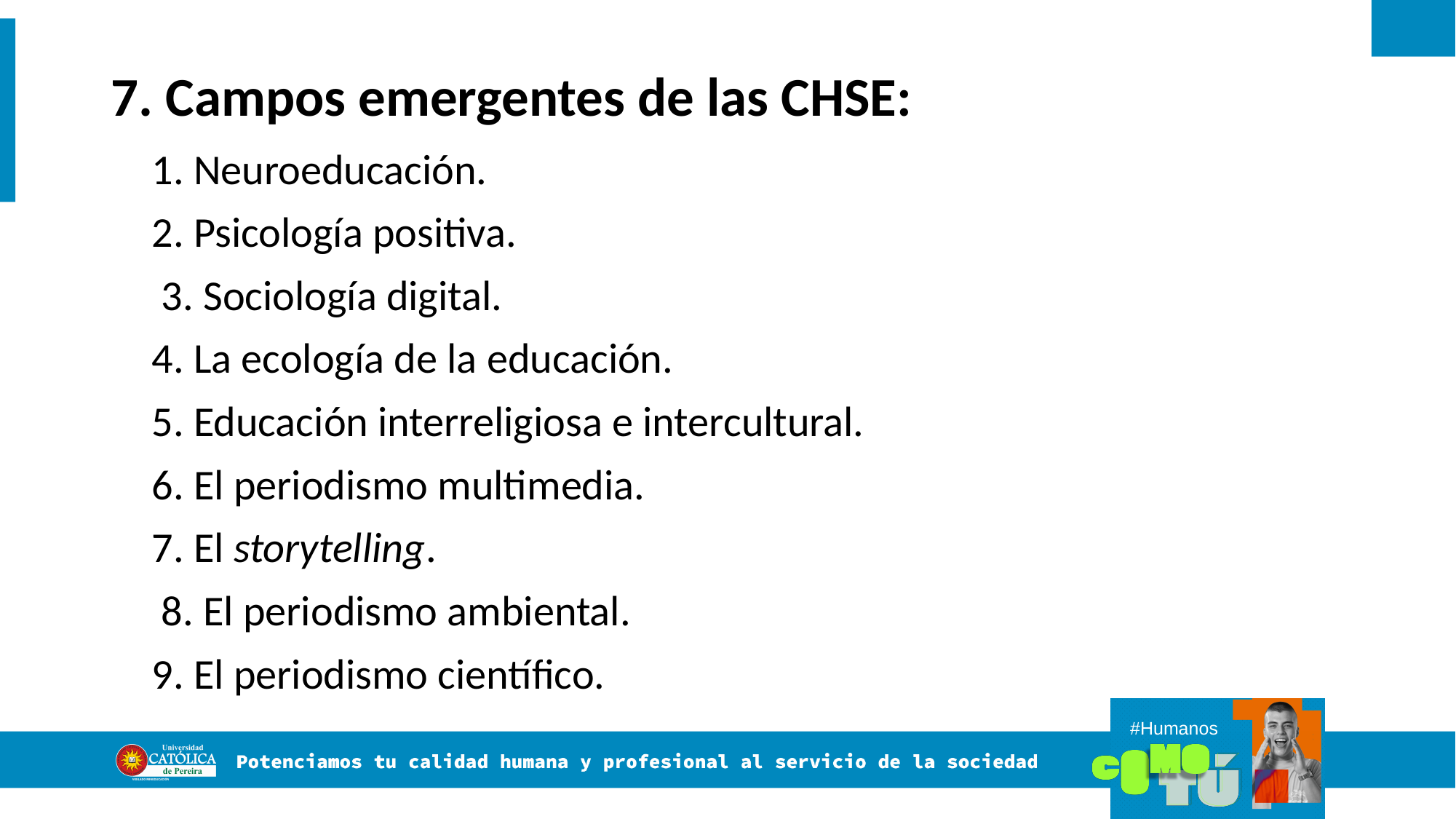

# 7. Campos emergentes de las CHSE:

1. Neuroeducación.
2. Psicología positiva.
 3. Sociología digital.
4. La ecología de la educación.
5. Educación interreligiosa e intercultural.
6. El periodismo multimedia.
7. El storytelling.
 8. El periodismo ambiental.
9. El periodismo científico.